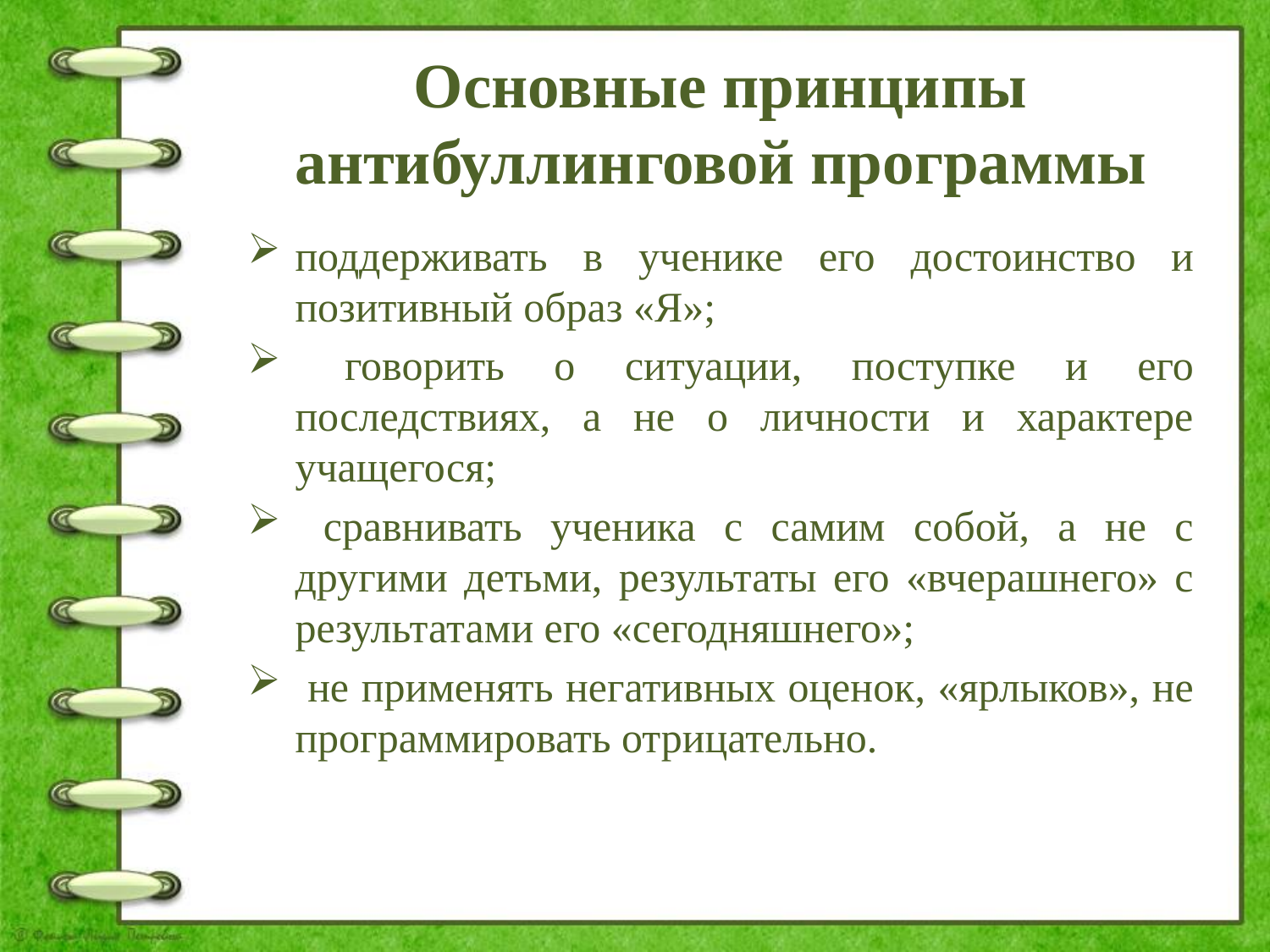

# Основные принципы антибуллинговой программы
поддерживать в ученике его достоинство и позитивный образ «Я»;
 говорить о ситуации, поступке и его последствиях, а не о личности и характере учащегося;
 сравнивать ученика с самим собой, а не с другими детьми, результаты его «вчерашнего» с результатами его «сегодняшнего»;
 не применять негативных оценок, «ярлыков», не программировать отрицательно.